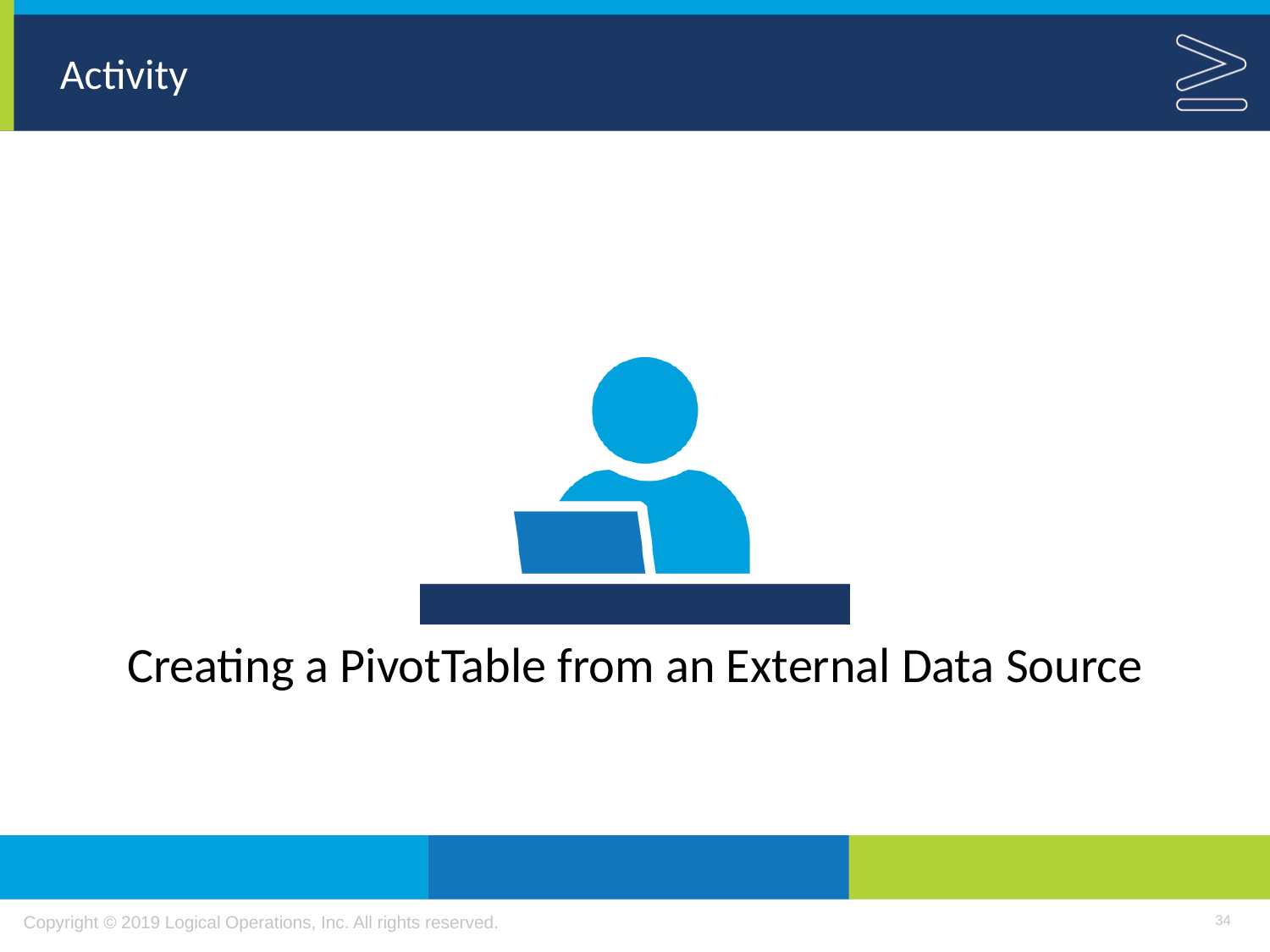

Creating a PivotTable from an External Data Source
34